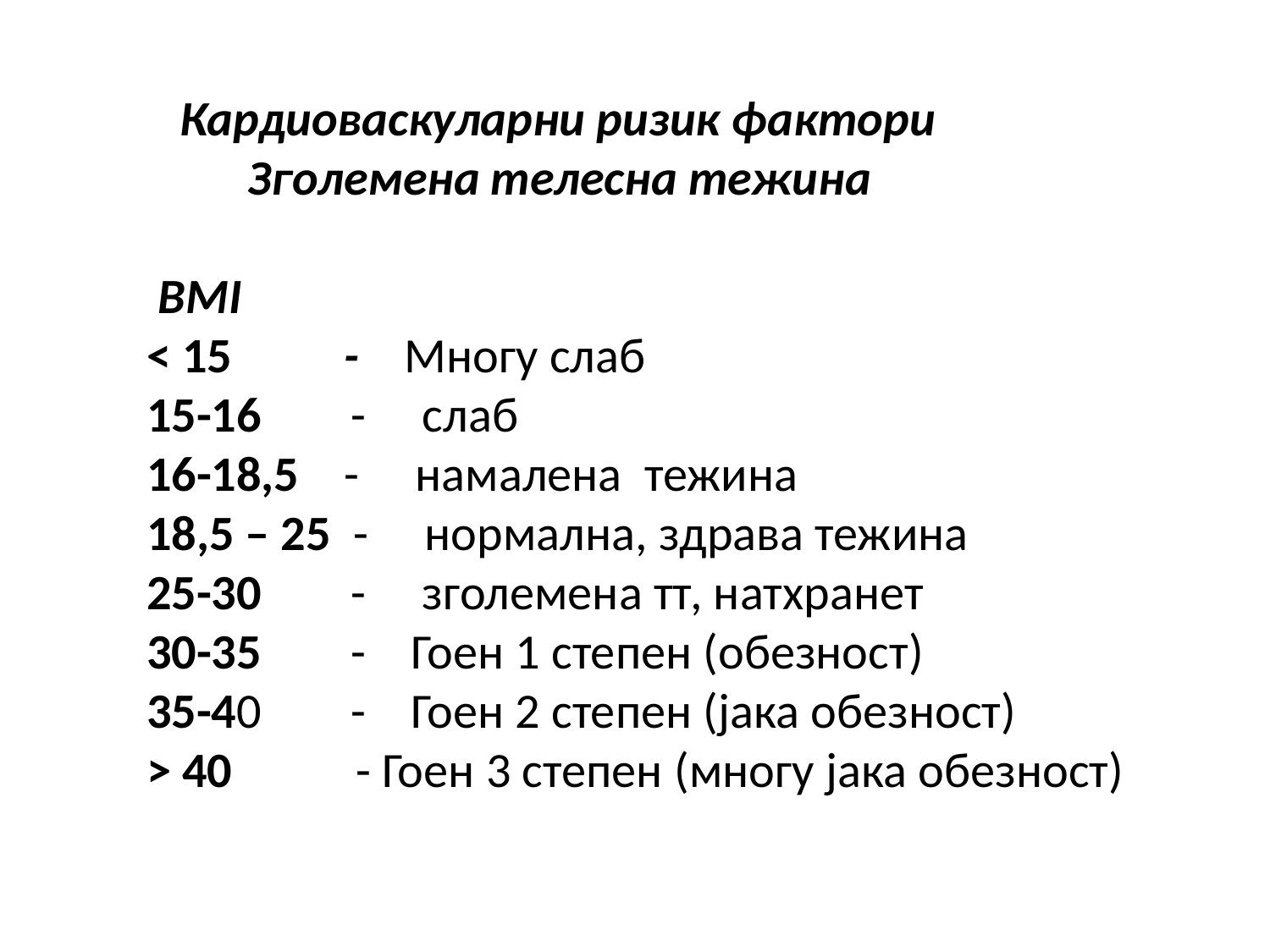

Кардиоваскуларни ризик фактори
            Зголемена телесна тежина

    BMI
   < 15          -    Многу слаб
   15-16        -     слаб
   16-18,5    -     намалена  тежина
   18,5 – 25  -     нормална, здрава тежина
   25-30        -     зголемена тт, натхранет
   30-35        -    Гоен 1 степен (обезност)
   35-40        -    Гоен 2 степен (јака обезност)
   > 40           - Гоен 3 степен (многу јака обезност)